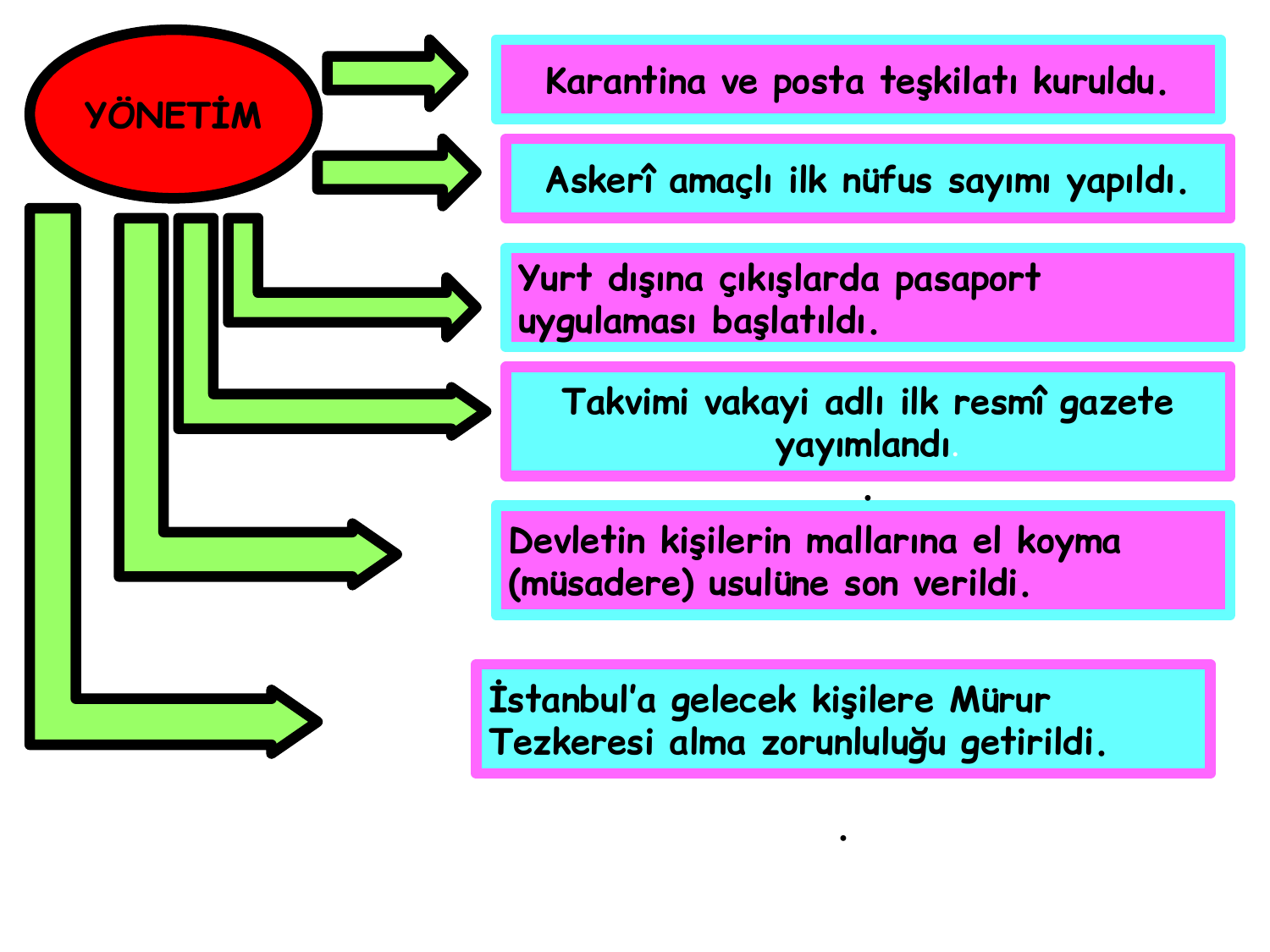

YÖNETİM

Karantina ve posta teşkilatı kuruldu.

Askerî amaçlı ilk nüfus sayımı yapıldı.

Yurt dışına çıkışlarda pasaport uygulaması başlatıldı.

Takvimi vakayi adlı ilk resmî gazete yayımlandı.
.

Devletin kişilerin mallarına el koyma
(müsadere) usulüne son verildi.

İstanbul’a gelecek kişilere Mürur Tezkeresi alma zorunluluğu getirildi.

.